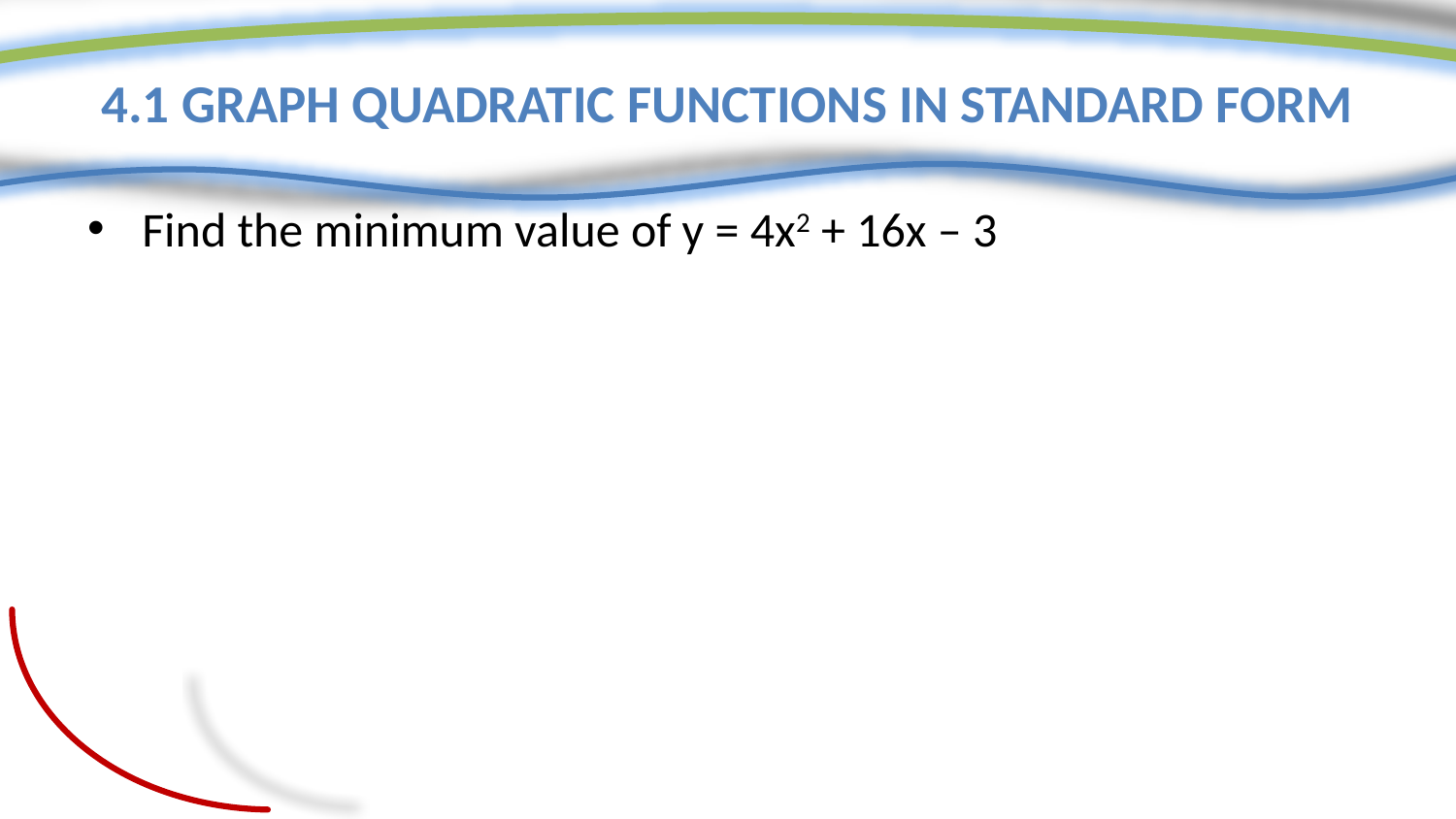

# 4.1 Graph quadratic Functions in Standard Form
Find the minimum value of y = 4x2 + 16x – 3